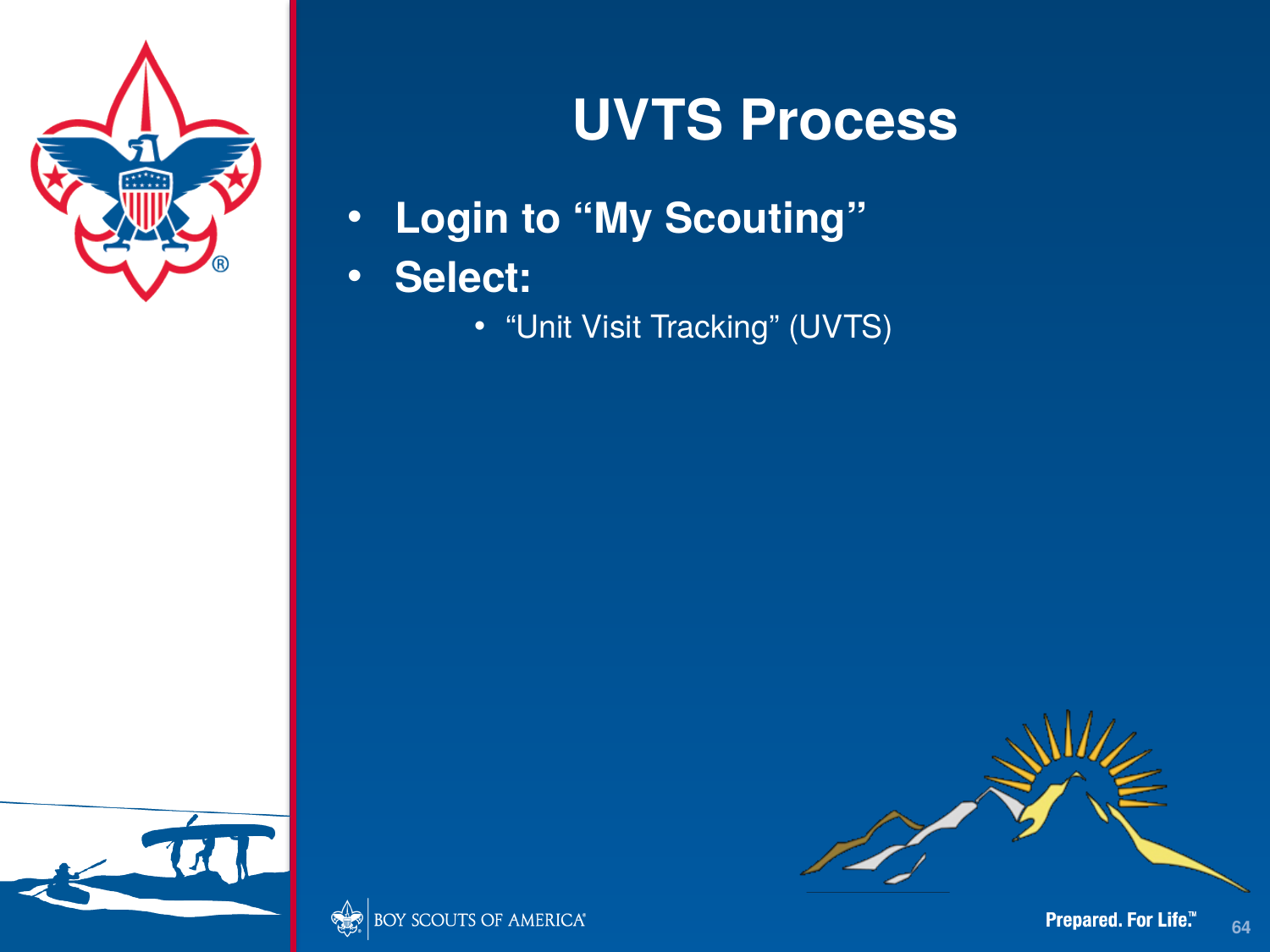

# UVTS Process
Login to “My Scouting”
Select:
“Unit Visit Tracking” (UVTS)
64